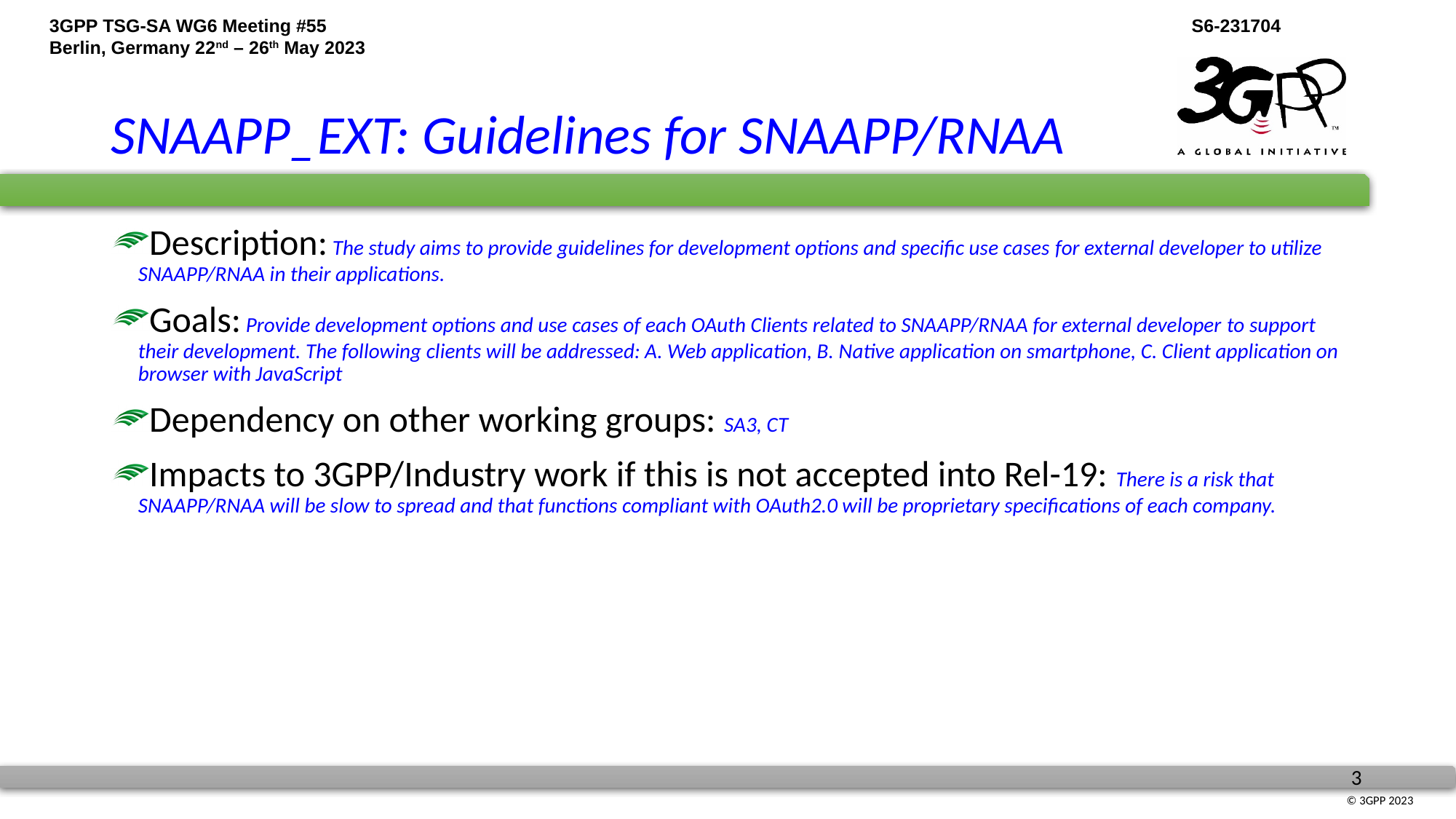

# SNAAPP_EXT: Guidelines for SNAAPP/RNAA
Description: The study aims to provide guidelines for development options and specific use cases for external developer to utilize SNAAPP/RNAA in their applications.
Goals: Provide development options and use cases of each OAuth Clients related to SNAAPP/RNAA for external developer to support their development. The following clients will be addressed: A. Web application, B. Native application on smartphone, C. Client application on browser with JavaScript
Dependency on other working groups: SA3, CT
Impacts to 3GPP/Industry work if this is not accepted into Rel-19: There is a risk that SNAAPP/RNAA will be slow to spread and that functions compliant with OAuth2.0 will be proprietary specifications of each company.